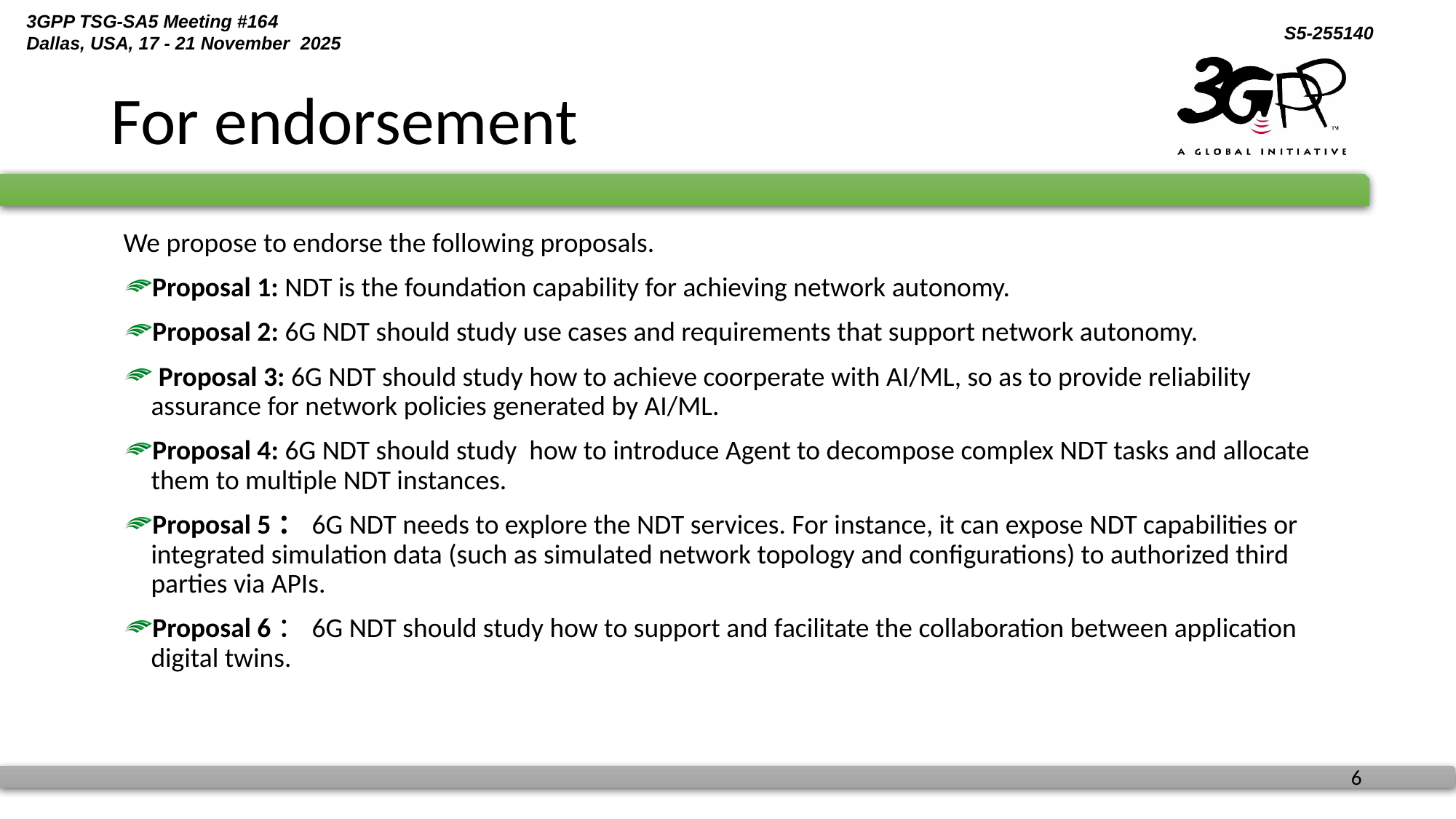

# For endorsement
We propose to endorse the following proposals.
Proposal 1: NDT is the foundation capability for achieving network autonomy.
Proposal 2: 6G NDT should study use cases and requirements that support network autonomy.
 Proposal 3: 6G NDT should study how to achieve coorperate with AI/ML, so as to provide reliability assurance for network policies generated by AI/ML.
Proposal 4: 6G NDT should study  how to introduce Agent to decompose complex NDT tasks and allocate them to multiple NDT instances.
Proposal 5：6G NDT needs to explore the NDT services. For instance, it can expose NDT capabilities or integrated simulation data (such as simulated network topology and configurations) to authorized third parties via APIs.
Proposal 6：6G NDT should study how to support and facilitate the collaboration between application digital twins.